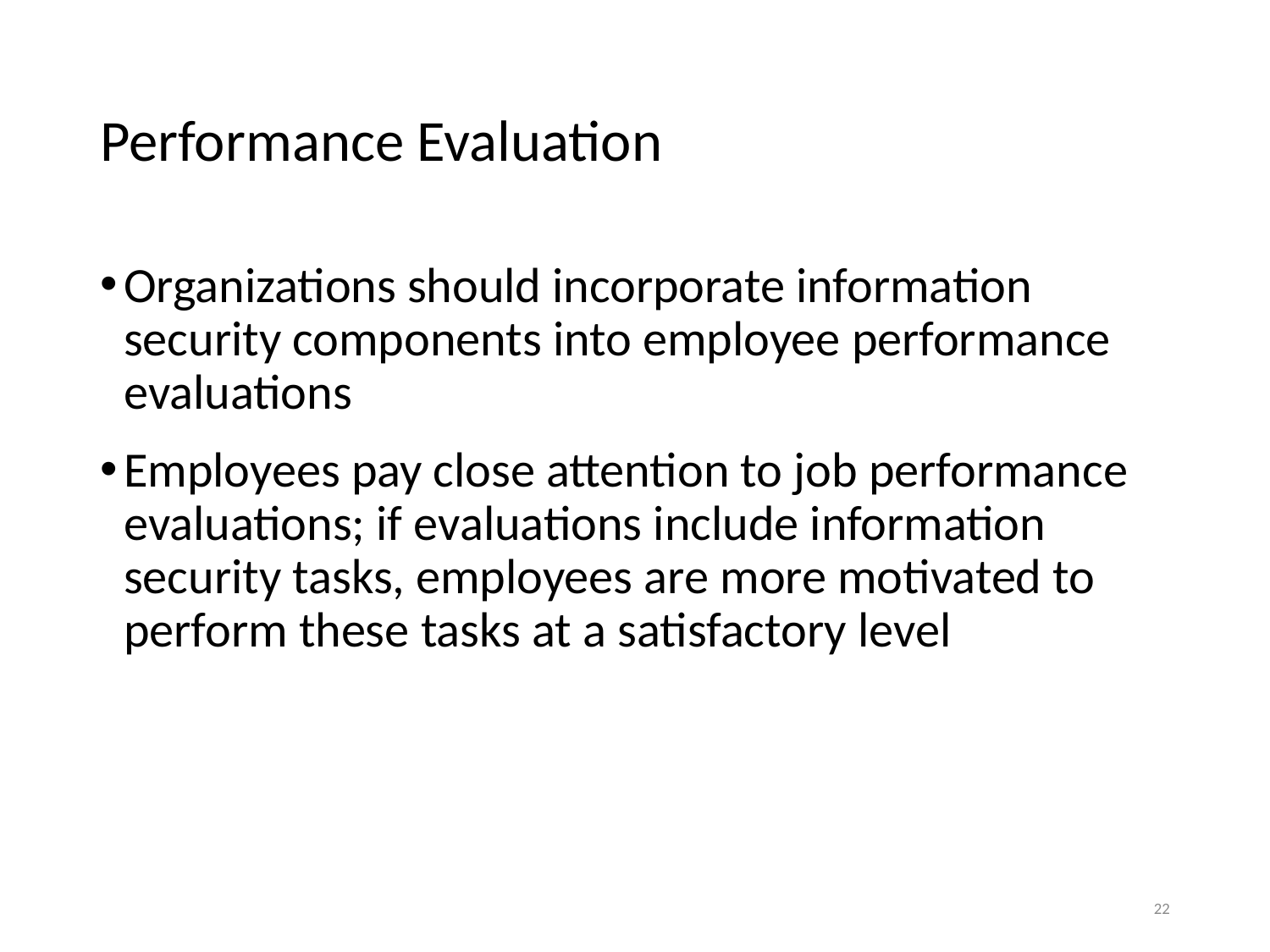

# Performance Evaluation
Organizations should incorporate information security components into employee performance evaluations
Employees pay close attention to job performance evaluations; if evaluations include information security tasks, employees are more motivated to perform these tasks at a satisfactory level
22